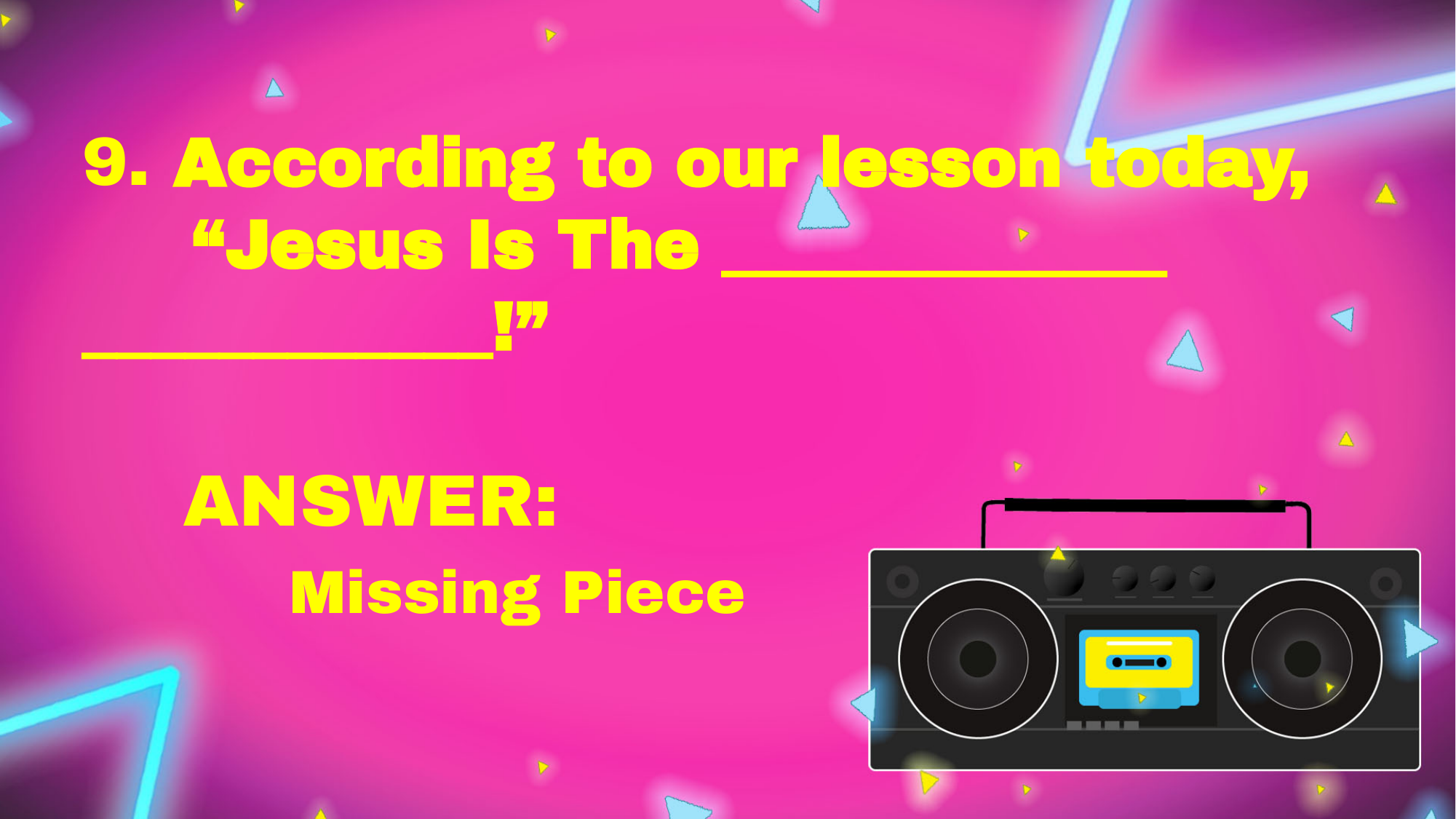

9. According to our lesson today, 	“Jesus Is The _____________ 	____________!”
ANSWER:
Missing Piece